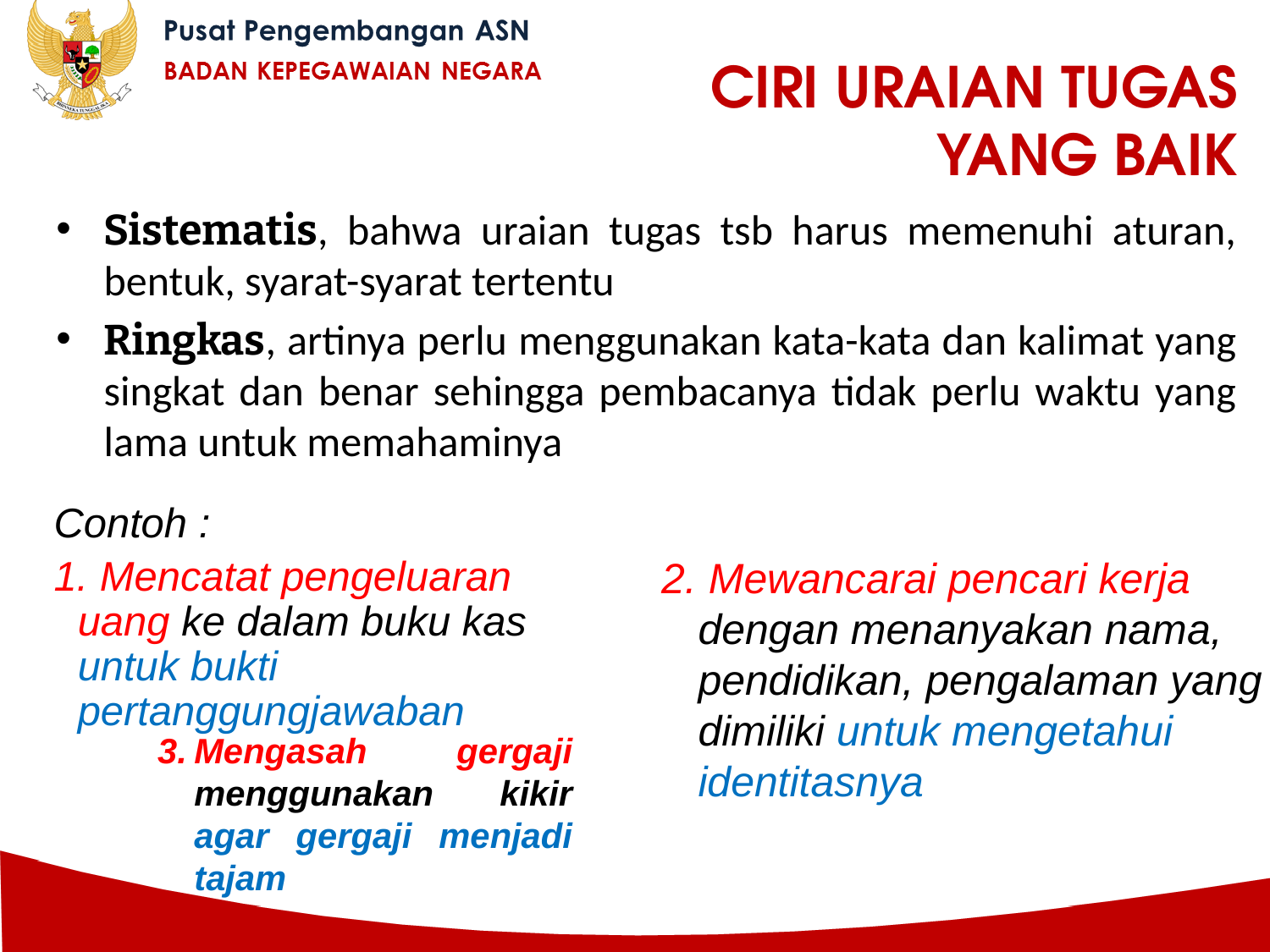

CIRI URAIAN TUGAS YANG BAIK

Sistematis, bahwa uraian tugas tsb harus memenuhi aturan, bentuk, syarat-syarat tertentu
Ringkas, artinya perlu menggunakan kata-kata dan kalimat yang singkat dan benar sehingga pembacanya tidak perlu waktu yang lama untuk memahaminya
Contoh :
1. Mencatat pengeluaran uang ke dalam buku kas untuk bukti pertanggungjawaban
2. Mewancarai pencari kerja dengan menanyakan nama, pendidikan, pengalaman yang dimiliki untuk mengetahui identitasnya
3.	Mengasah gergaji menggunakan kikir agar gergaji menjadi tajam